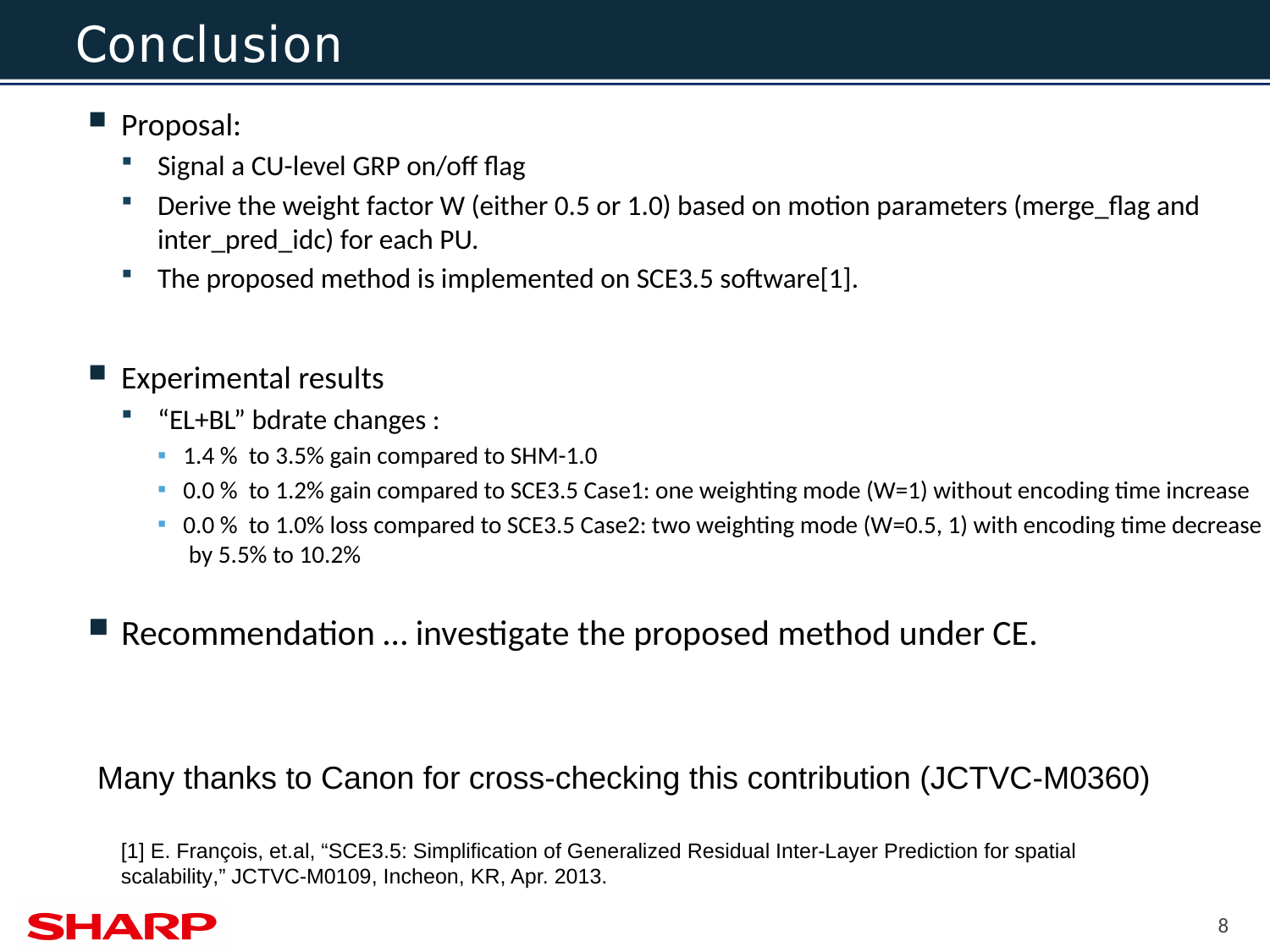

# Conclusion
Proposal:
Signal a CU-level GRP on/off flag
Derive the weight factor W (either 0.5 or 1.0) based on motion parameters (merge_flag and inter_pred_idc) for each PU.
The proposed method is implemented on SCE3.5 software[1].

Experimental results
“EL+BL” bdrate changes :
1.4 %  to 3.5% gain compared to SHM-1.0
0.0 %  to 1.2% gain compared to SCE3.5 Case1: one weighting mode (W=1) without encoding time increase
0.0 %  to 1.0% loss compared to SCE3.5 Case2: two weighting mode (W=0.5, 1) with encoding time decrease
 by 5.5% to 10.2%

Recommendation … investigate the proposed method under CE.
Many thanks to Canon for cross-checking this contribution (JCTVC-M0360)
[1] E. François, et.al, “SCE3.5: Simplification of Generalized Residual Inter-Layer Prediction for spatial scalability,” JCTVC-M0109, Incheon, KR, Apr. 2013.

8